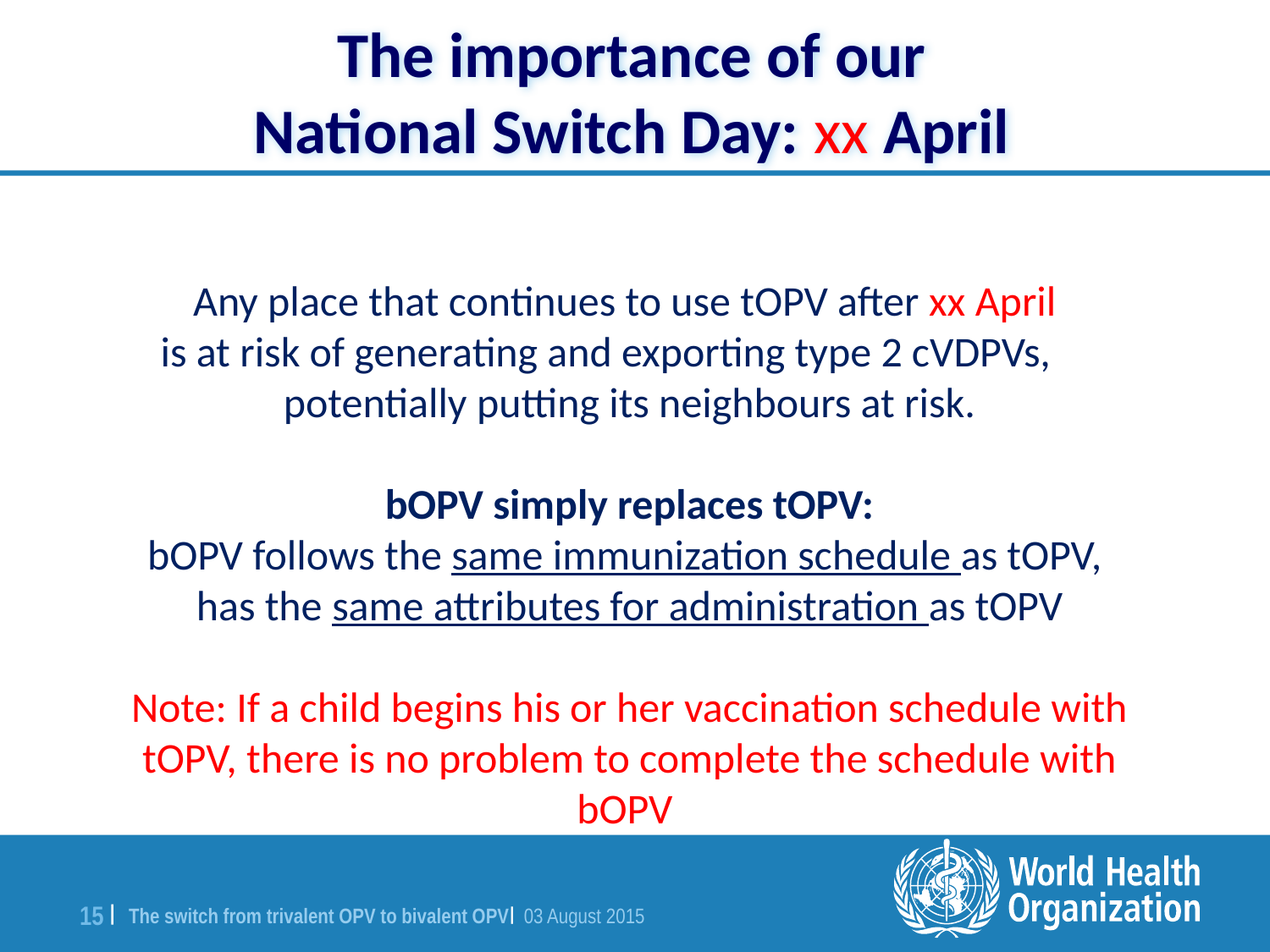

The importance of our
National Switch Day: xx April
Any place that continues to use tOPV after xx April
is at risk of generating and exporting type 2 cVDPVs,      potentially putting its neighbours at risk.

bOPV simply replaces tOPV:
bOPV follows the same immunization schedule as tOPV,
has the same attributes for administration as tOPV

Note: If a child begins his or her vaccination schedule with tOPV, there is no problem to complete the schedule with bOPV